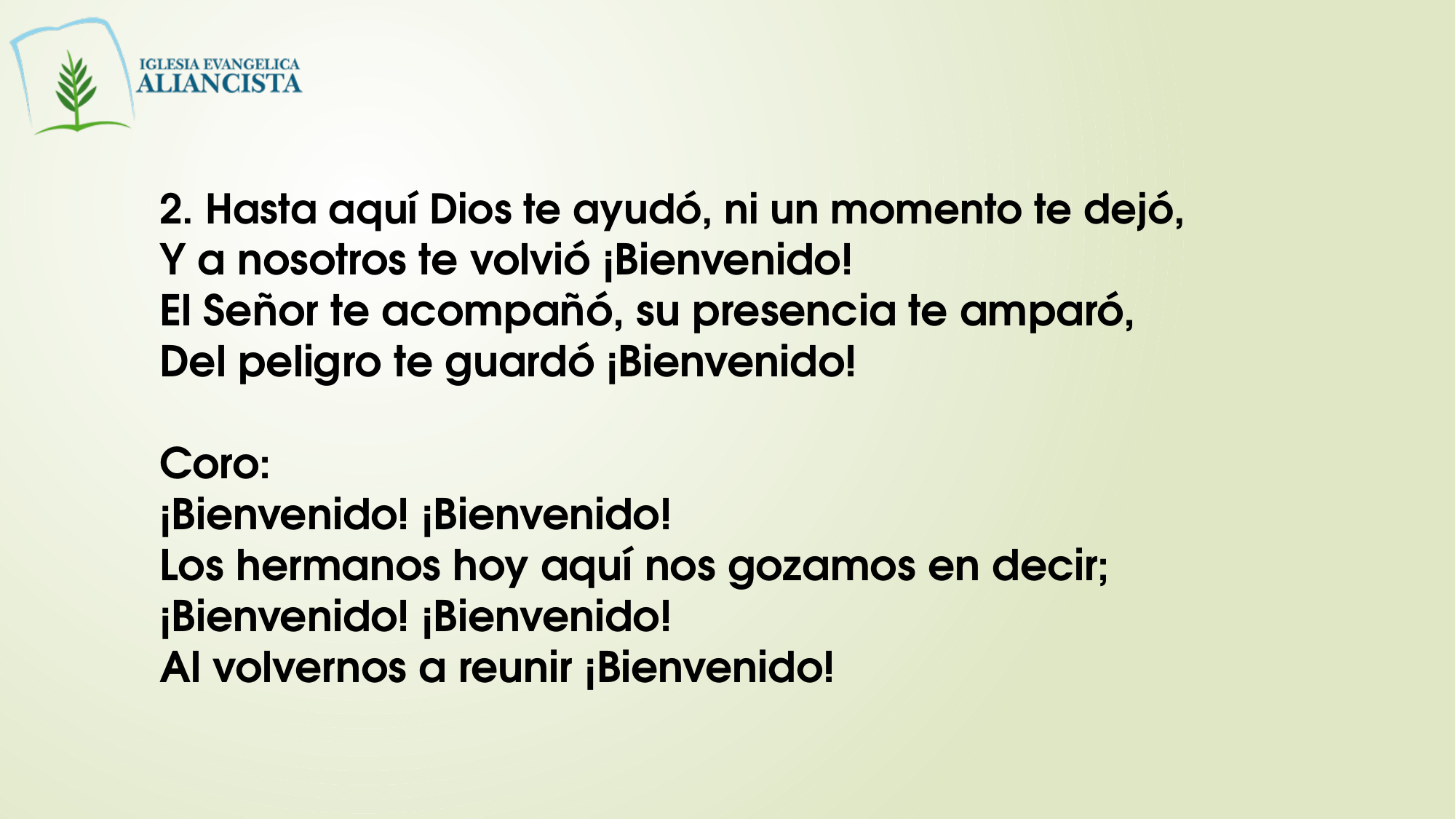

2. Hasta aquí Dios te ayudó, ni un momento te dejó,
Y a nosotros te volvió ¡Bienvenido!
El Señor te acompañó, su presencia te amparó,
Del peligro te guardó ¡Bienvenido!

Coro:
¡Bienvenido! ¡Bienvenido!
Los hermanos hoy aquí nos gozamos en decir;
¡Bienvenido! ¡Bienvenido!
Al volvernos a reunir ¡Bienvenido!